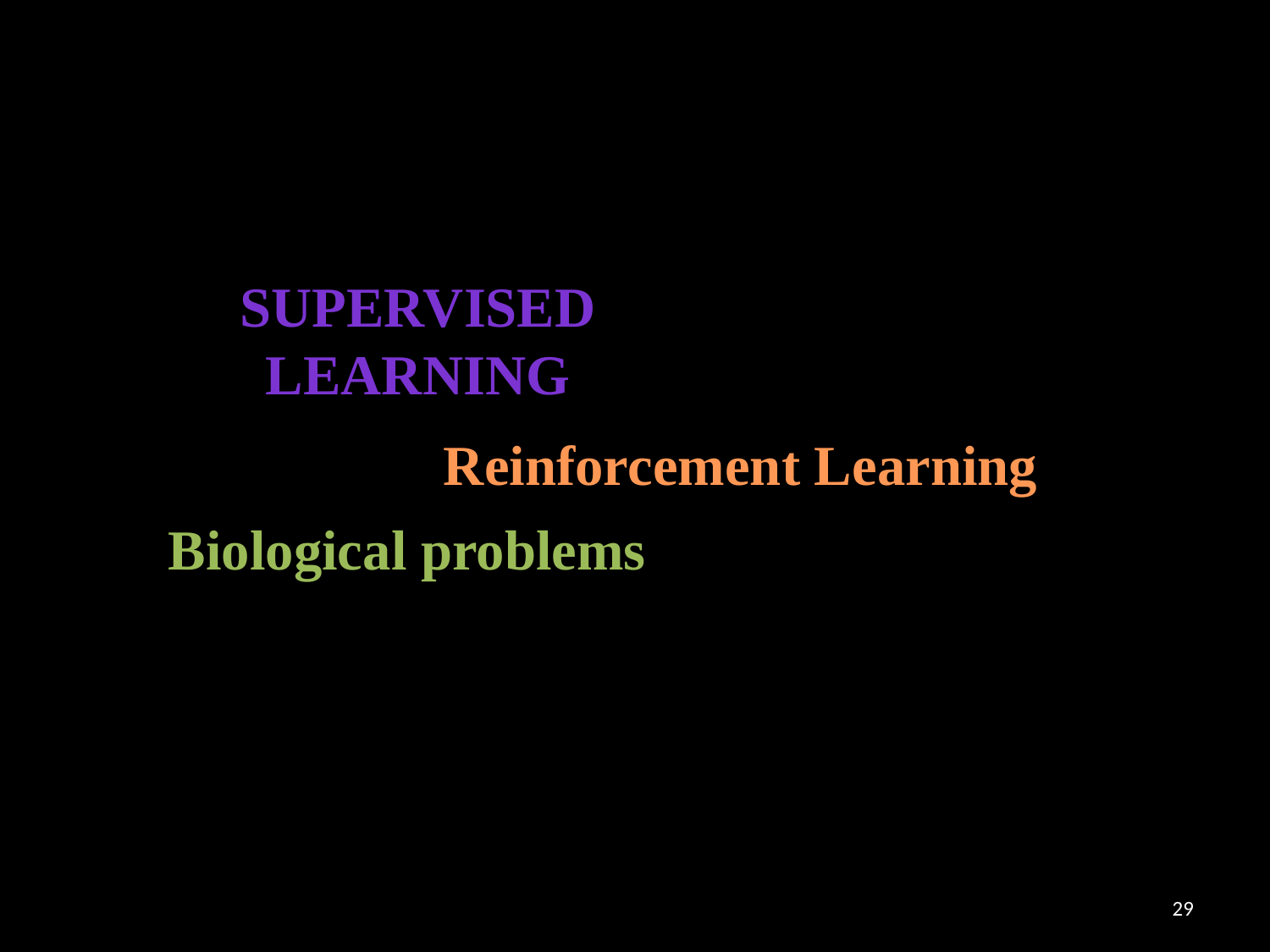

Supervised Learning
Reinforcement Learning
Biological problems
29